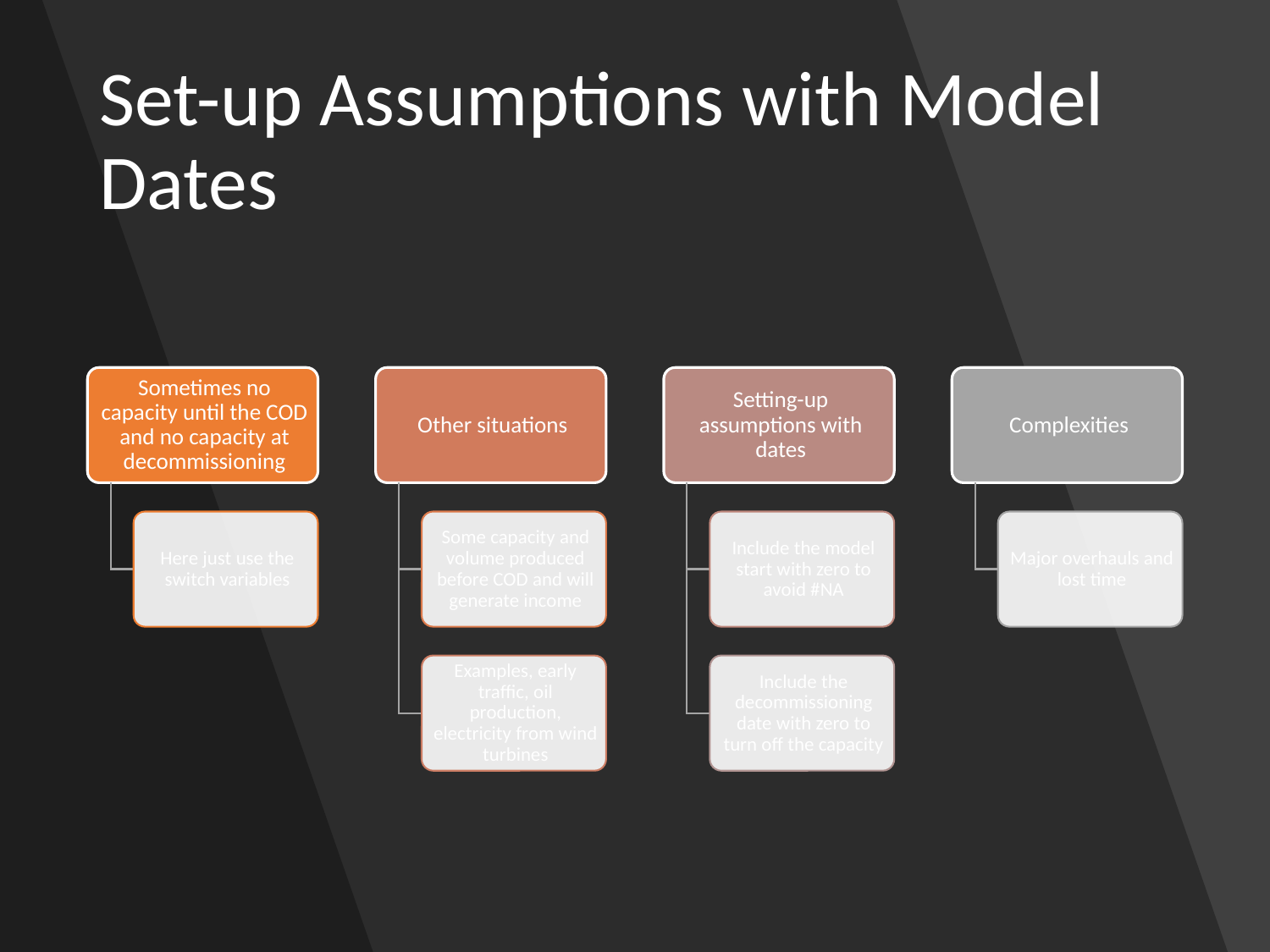

# Set-up Assumptions with Model Dates
Sometimes no capacity until the COD and no capacity at decommissioning
Here just use the switch variables
Other situations
Some capacity and volume produced before COD and will generate income
Examples, early traffic, oil production, electricity from wind turbines
Setting-up assumptions with dates
Include the model start with zero to avoid #NA
Include the decommissioning date with zero to turn off the capacity
Complexities
Major overhauls and lost time